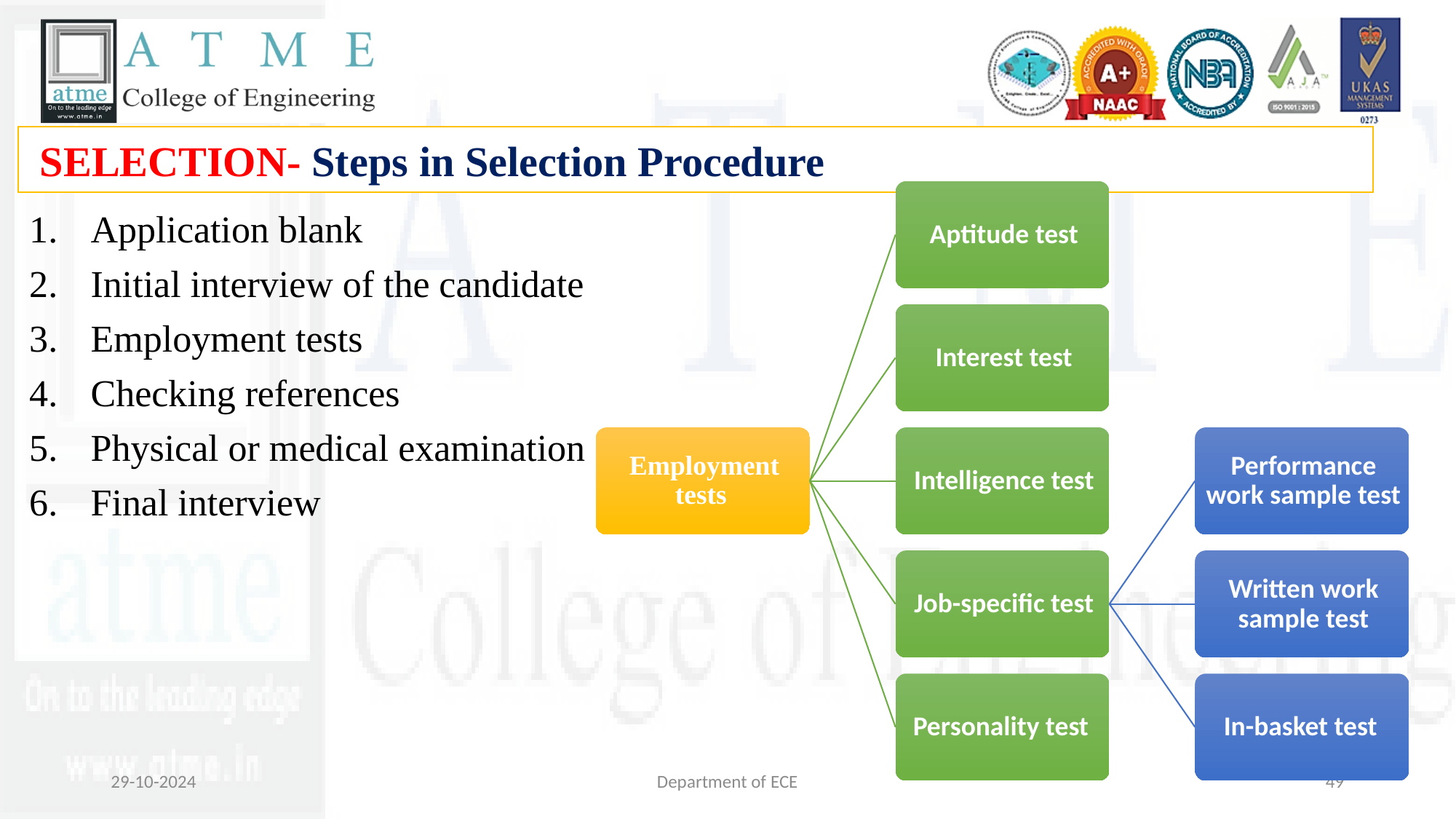

SELECTION- Steps in Selection Procedure
Employment tests

Aptitude test

Interest test

Intelligence test

Job-specific test

Performance work sample test

Written work sample test

In-basket test

Personality test

Application blank
Initial interview of the candidate
Employment tests
Checking references
Physical or medical examination
Final interview
29-10-2024
Department of ECE
49